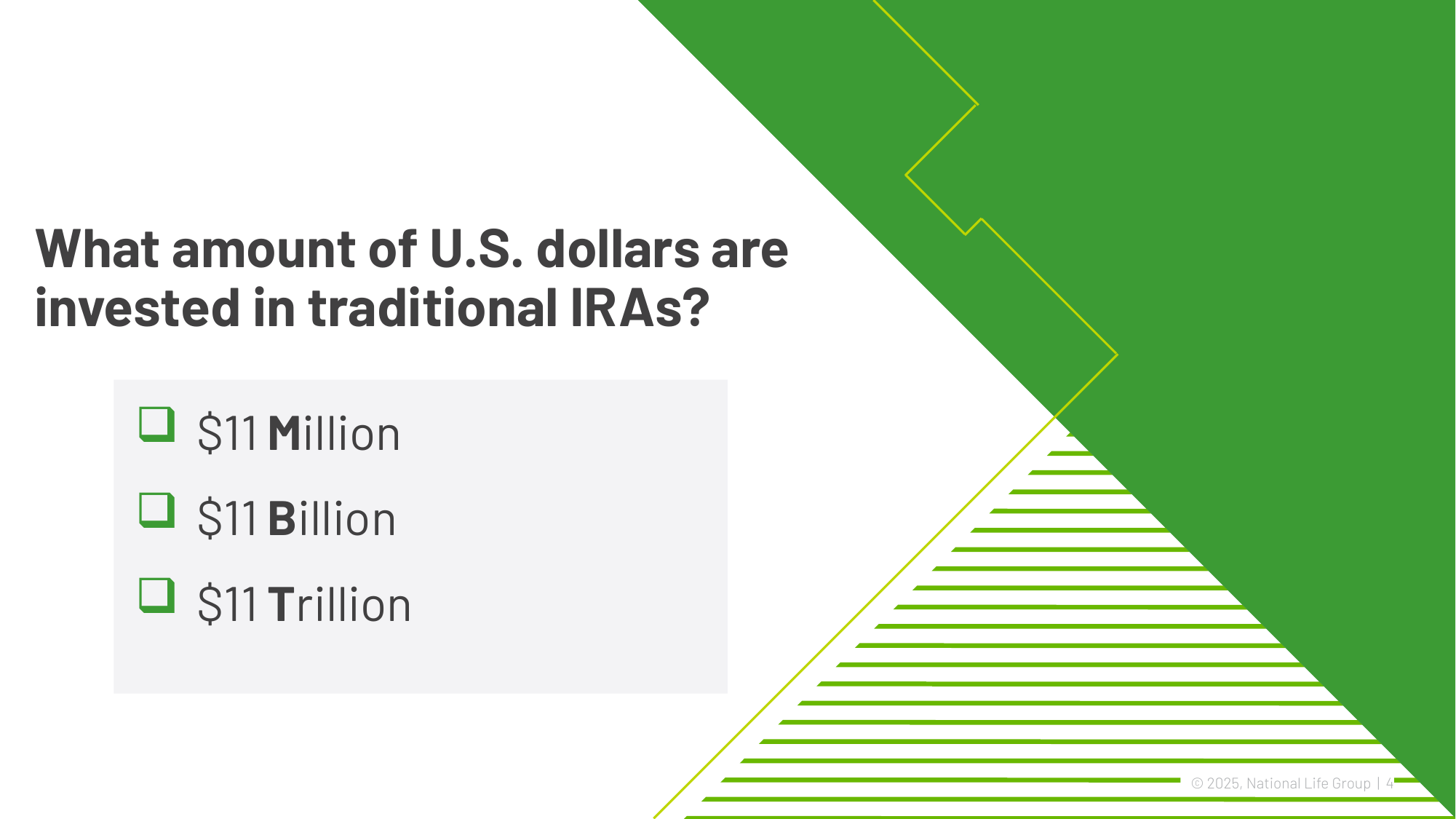

What amount of U.S. dollars are invested in traditional IRAs?
$11 Million
$11 Billion
$11 Trillion
© 2025, National Life Group  |  4